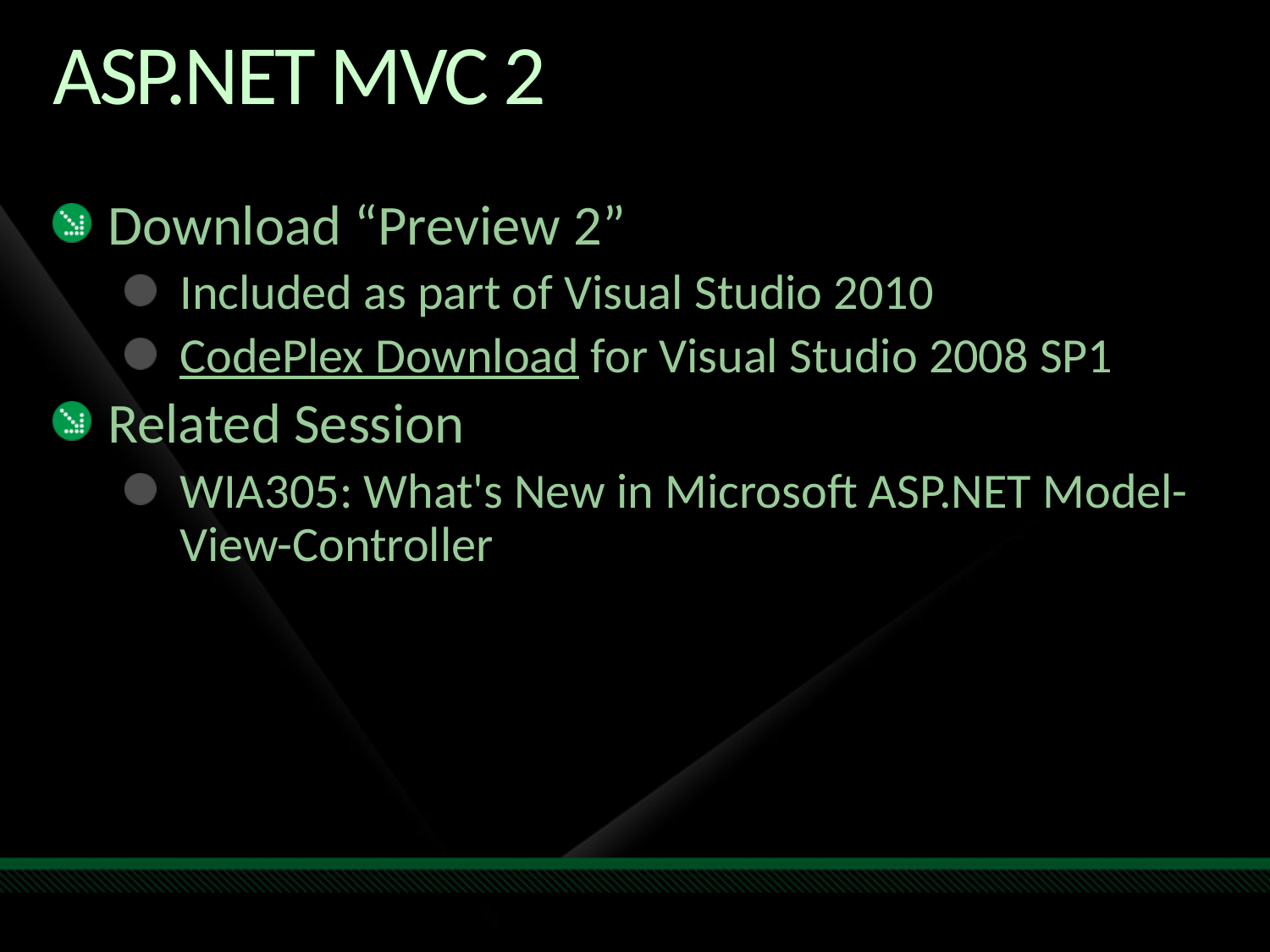

# ASP.NET MVC 2
Download “Preview 2”
Included as part of Visual Studio 2010
CodePlex Download for Visual Studio 2008 SP1
Related Session
WIA305: What's New in Microsoft ASP.NET Model-View-Controller